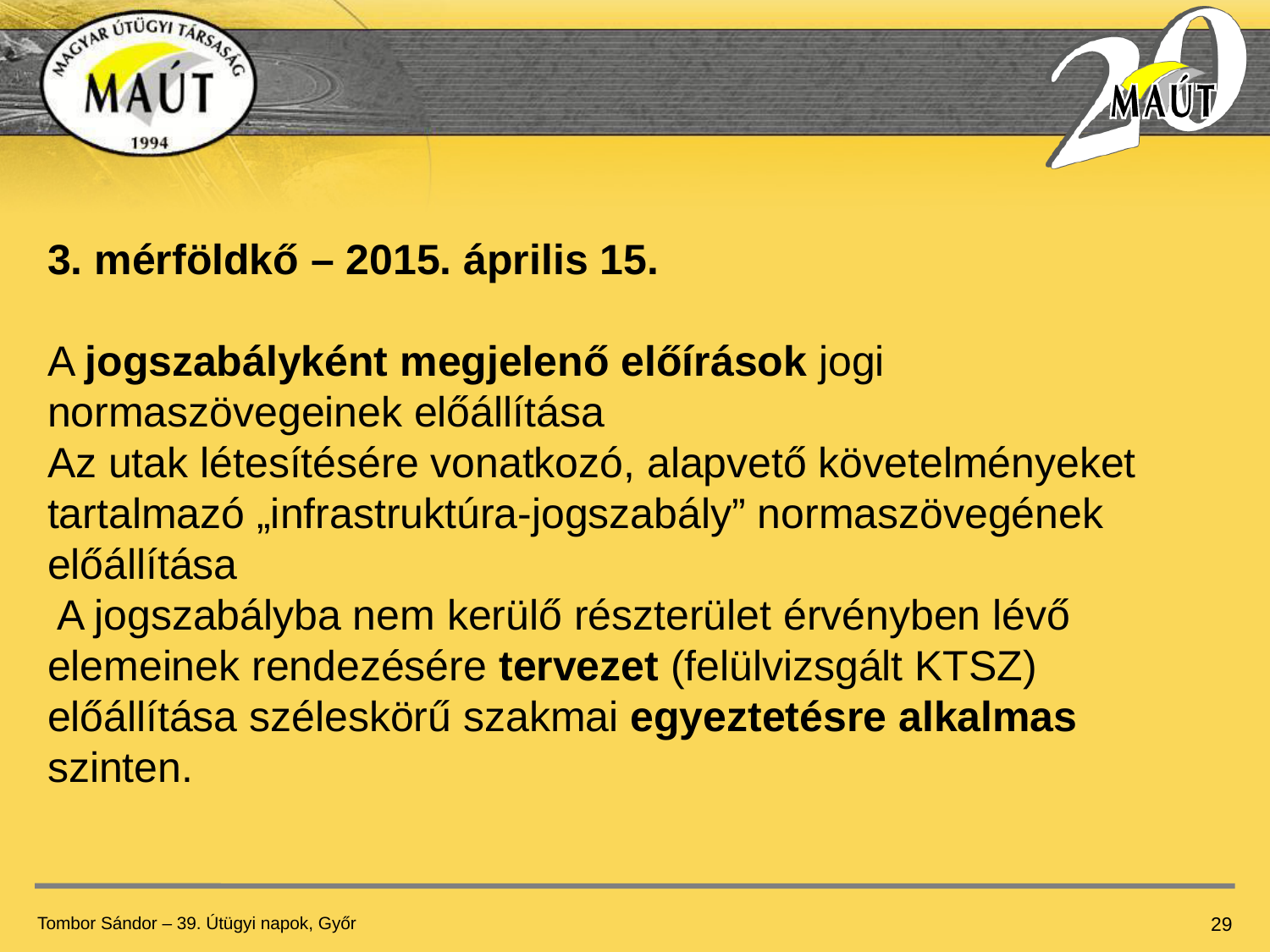

3. mérföldkő – 2015. április 15.
A jogszabályként megjelenő előírások jogi normaszövegeinek előállítása
Az utak létesítésére vonatkozó, alapvető követelményeket tartalmazó „infrastruktúra-jogszabály” normaszövegének előállítása
 A jogszabályba nem kerülő részterület érvényben lévő elemeinek rendezésére tervezet (felülvizsgált KTSZ) előállítása széleskörű szakmai egyeztetésre alkalmas szinten.